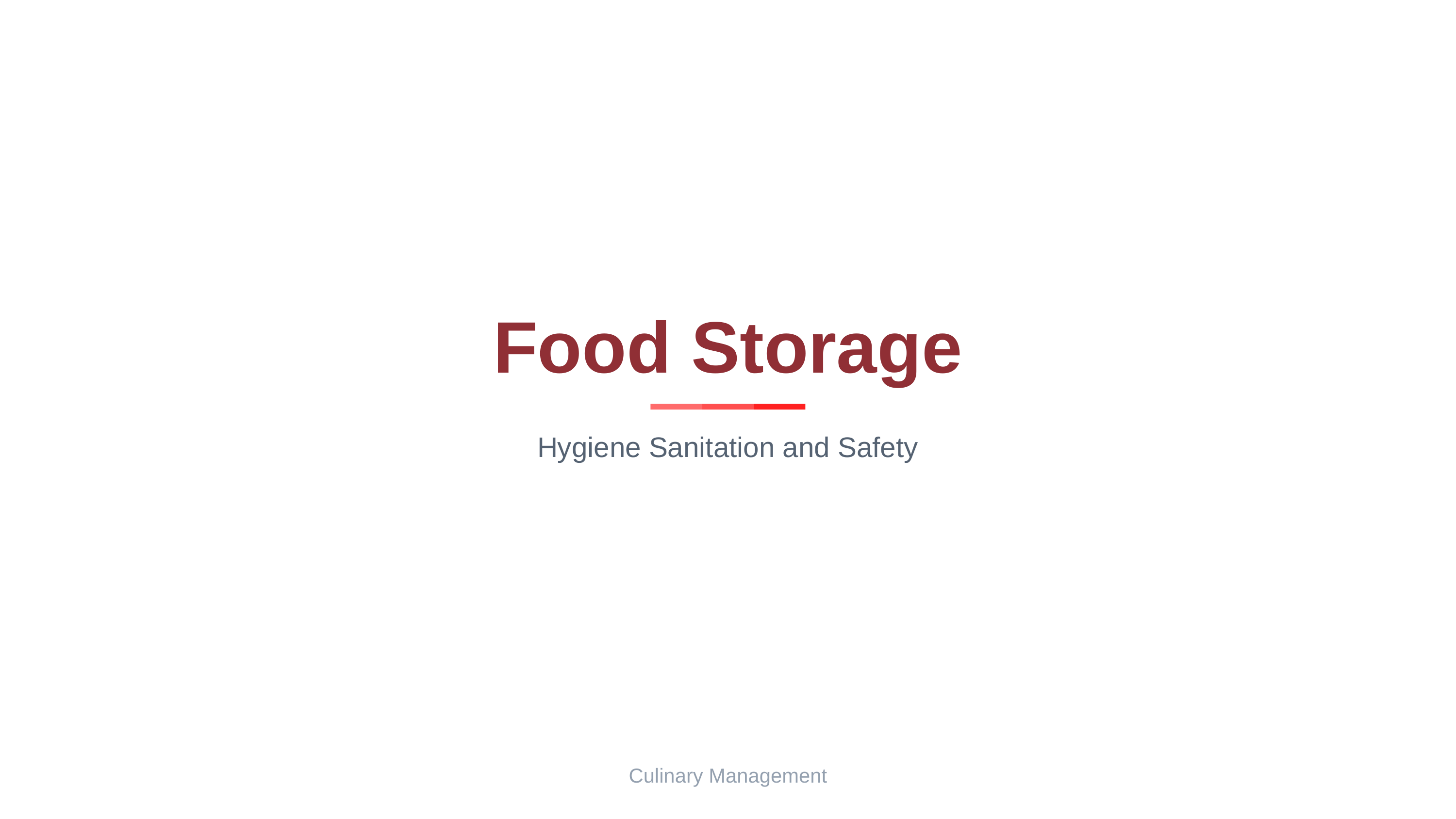

# Food Storage
Hygiene Sanitation and Safety
Culinary Management